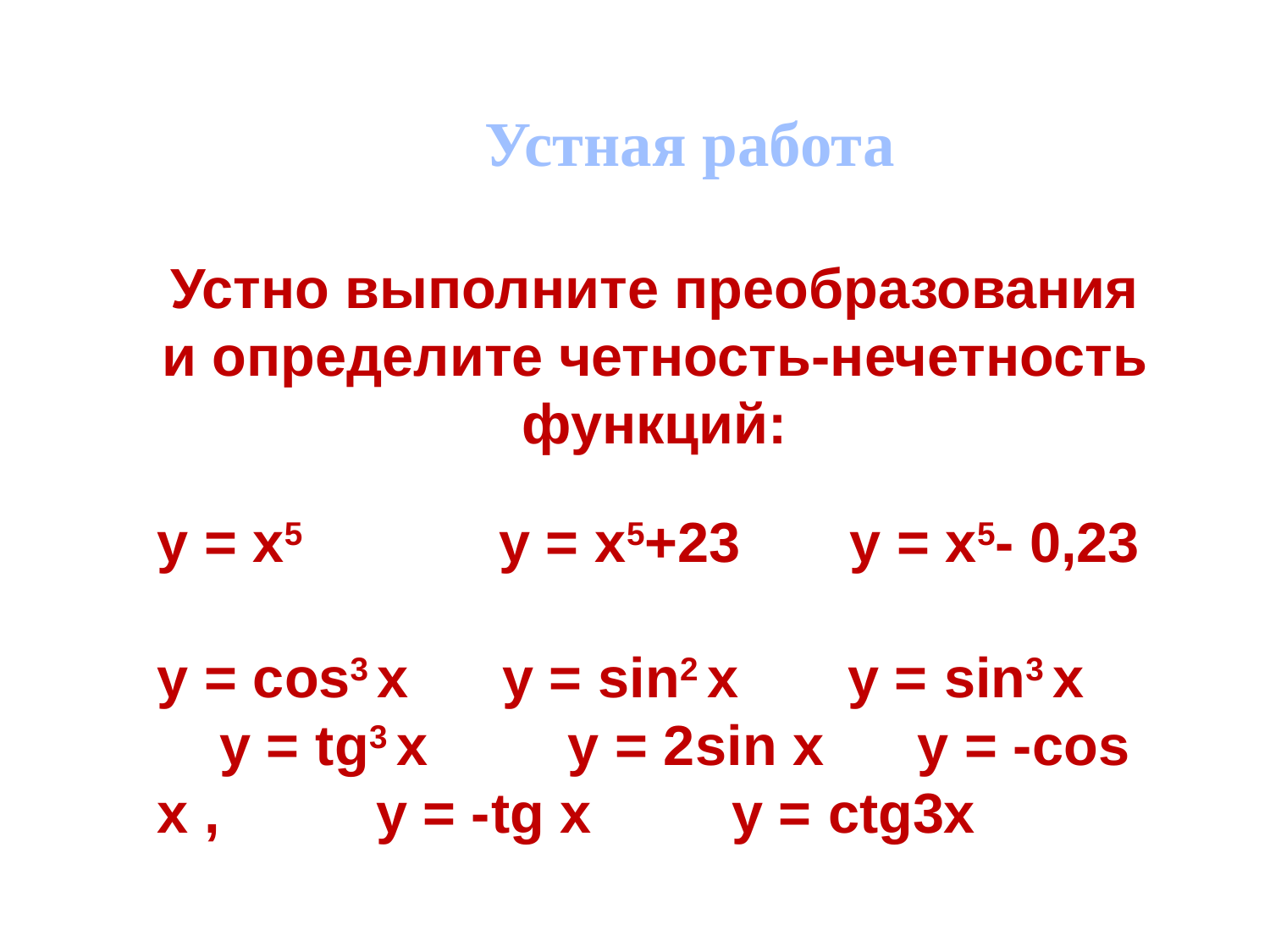

Устная работа
Устно выполните преобразования и определите четность-нечетность функций:

у = х5             у = х5+23       у = х5- 0,23
у = cos3 х      у = sin2 х       у = sin3 х         у = tg3 х         у = 2sin х      у = -cos х ,          у = -tg х         у = ctg3х